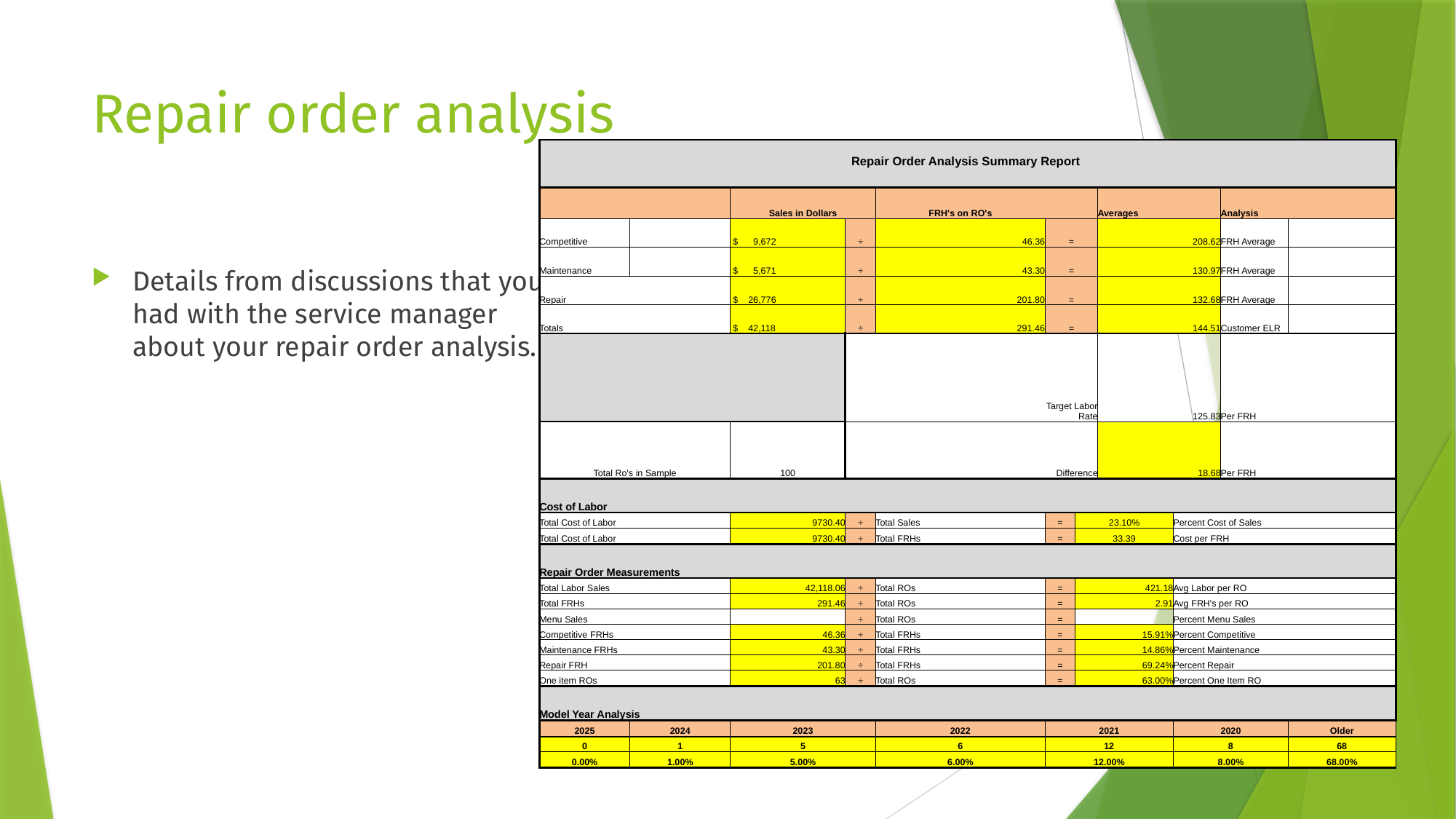

# Repair order analysis
| Repair Order Analysis Summary Report |  |  |  |  |  |  |  |  |  |  |
| --- | --- | --- | --- | --- | --- | --- | --- | --- | --- | --- |
|  |  |  |  |  |  |  |  |  |  |  |
|  |  | Sales in Dollars |  | FRH's on RO's |  |  |  |  |  |  |
|  |  |  |  |  |  | Averages | Averages | Analysis | Analysis |  |
| Competitive |  | $ 9,672 | ÷ | 46.36 | = | 208.62 | 208.62 | FRH Average | FRH Average |  |
| Maintenance |  | $ 5,671 | ÷ | 43.30 | = | 130.97 | 130.97 | FRH Average | FRH Average |  |
| Repair |  | $ 26,776 | ÷ | 201.80 | = | 132.68 | 132.68 | FRH Average | FRH Average |  |
| Totals |  | $ 42,118 | ÷ | 291.46 | = | 144.51 | 144.51 | Customer ELR | Customer ELR |  |
|  |  |  |  |  | Target Labor Rate | 125.83 | 125.83 | Per FRH | Per FRH |  |
| Total Ro's in Sample |  | 100 |  |  | Difference | 18.68 | 18.68 | Per FRH | Per FRH |  |
|  |  |  |  |  |  |  |  |  |  |  |
| Cost of Labor |  |  |  |  |  |  |  |  |  |  |
| Total Cost of Labor |  | 9730.40 | ÷ | Total Sales | = | 23.10% |  | Percent Cost of Sales |  |  |
| Total Cost of Labor |  | 9730.40 | ÷ | Total FRHs | = | 33.39 |  | Cost per FRH |  |  |
|  |  |  |  |  |  |  |  |  |  |  |
| Repair Order Measurements |  |  |  |  |  |  |  |  |  |  |
| Total Labor Sales |  | 42,118.06 | ÷ | Total ROs | = | 421.18 |  | Avg Labor per RO |  |  |
| Total FRHs |  | 291.46 | ÷ | Total ROs | = | 2.91 |  | Avg FRH's per RO |  |  |
| Menu Sales |  |  | ÷ | Total ROs | = |  |  | Percent Menu Sales |  |  |
| Competitive FRHs |  | 46.36 | ÷ | Total FRHs | = | 15.91% |  | Percent Competitive |  |  |
| Maintenance FRHs |  | 43.30 | ÷ | Total FRHs | = | 14.86% |  | Percent Maintenance |  |  |
| Repair FRH |  | 201.80 | ÷ | Total FRHs | = | 69.24% |  | Percent Repair |  |  |
| One item ROs |  | 63 | ÷ | Total ROs | = | 63.00% |  | Percent One Item RO |  |  |
|  |  |  |  |  |  |  |  |  |  |  |
| Model Year Analysis |  |  |  |  |  |  |  |  |  |  |
| 2025 | 2024 | 2023 |  | 2022 | 2021 |  |  | 2020 |  | Older |
| 0 | 1 | 5 |  | 6 | 12 |  |  | 8 |  | 68 |
| 0.00% | 1.00% | 5.00% |  | 6.00% | 12.00% |  |  | 8.00% |  | 68.00% |
Details from discussions that you had with the service manager about your repair order analysis.